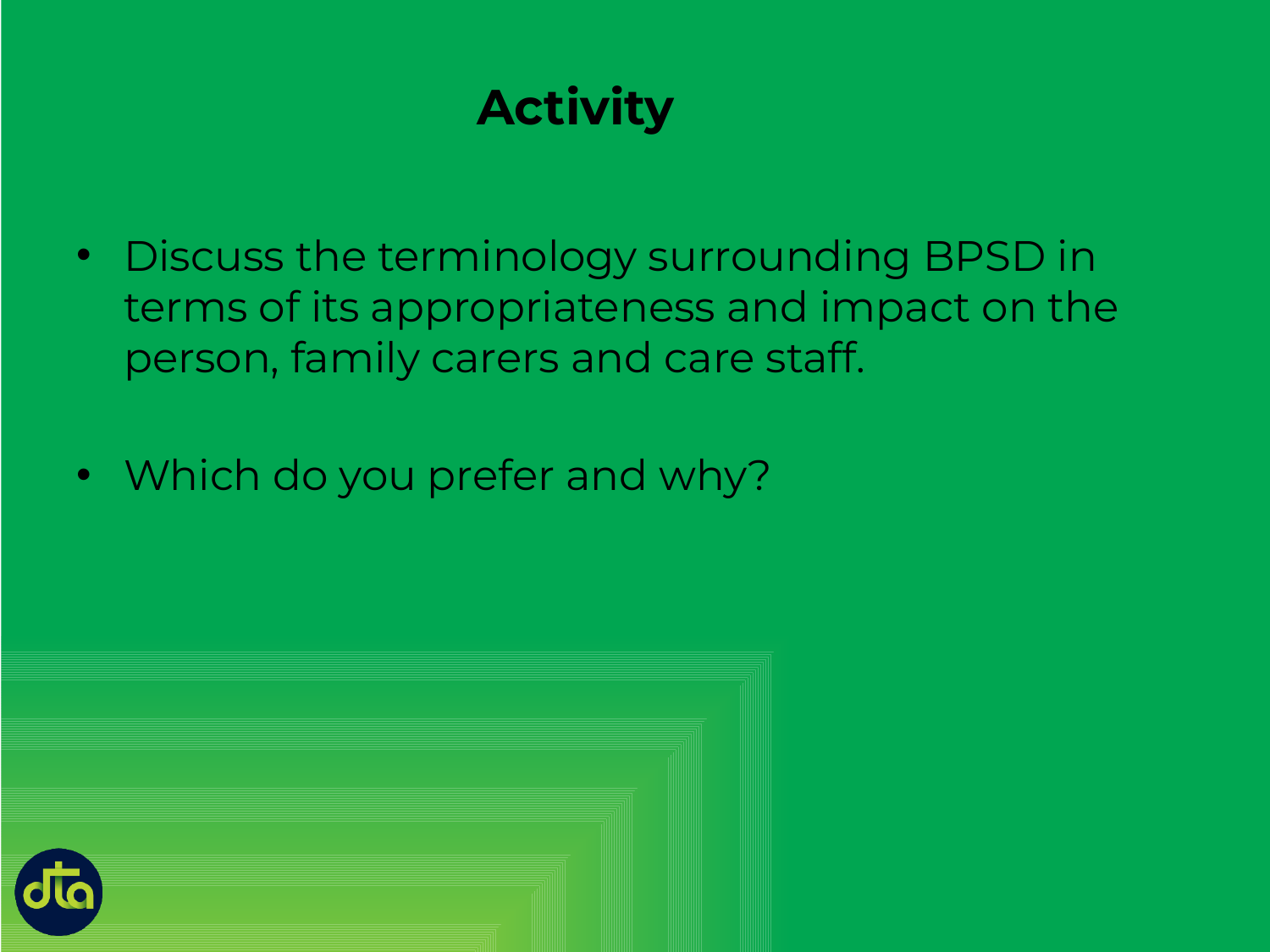

Activity
Discuss the terminology surrounding BPSD in terms of its appropriateness and impact on the person, family carers and care staff.

Which do you prefer and why?